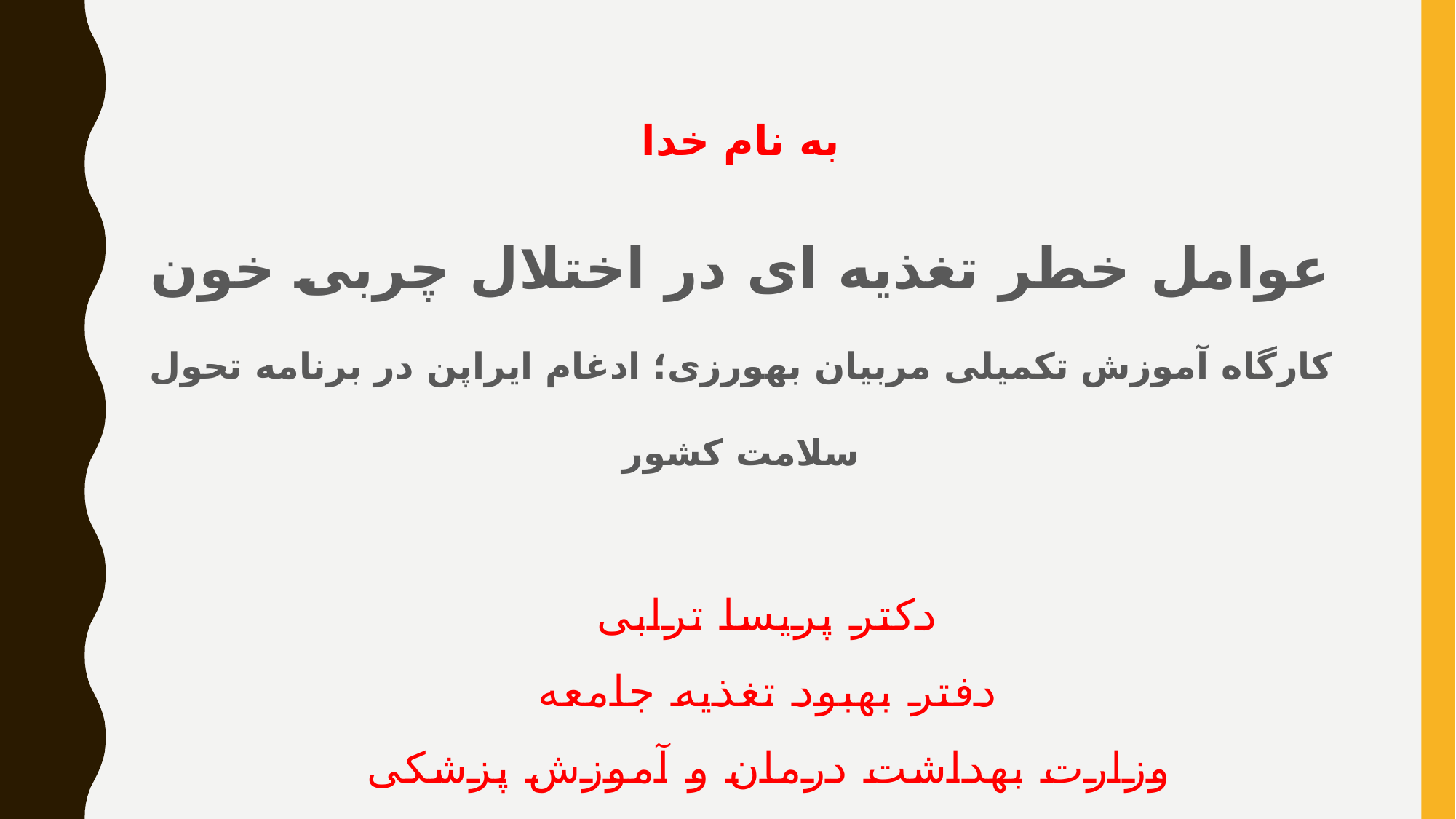

به نام خدا
عوامل خطر تغذیه ای در اختلال چربی خون
کارگاه آموزش تکمیلی مربیان بهورزی؛ ادغام ایراپن در برنامه تحول سلامت کشور
# دکتر پریسا ترابی دفتر بهبود تغذیه جامعه وزارت بهداشت درمان و آموزش پزشکی